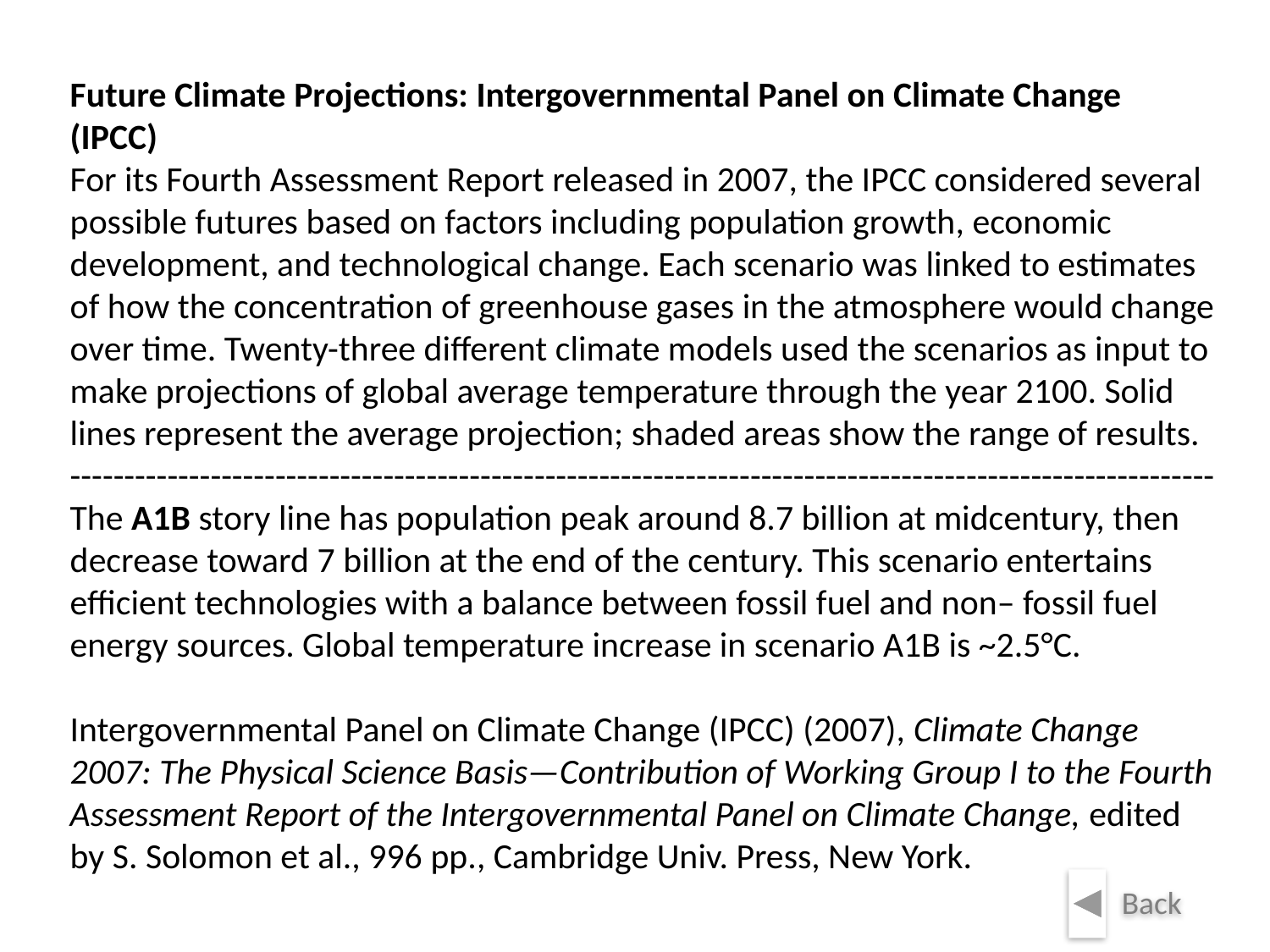

Future Climate Projections: Intergovernmental Panel on Climate Change (IPCC)
For its Fourth Assessment Report released in 2007, the IPCC considered several possible futures based on factors including population growth, economic development, and technological change. Each scenario was linked to estimates of how the concentration of greenhouse gases in the atmosphere would change over time. Twenty-three different climate models used the scenarios as input to make projections of global average temperature through the year 2100. Solid lines represent the average projection; shaded areas show the range of results.
----------------------------------------------------------------------------------------------------------
The A1B story line has population peak around 8.7 billion at midcentury, then decrease toward 7 billion at the end of the century. This scenario entertains efficient technologies with a balance between fossil fuel and non– fossil fuel energy sources. Global temperature increase in scenario A1B is ~2.5°C.

Intergovernmental Panel on Climate Change (IPCC) (2007), Climate Change 2007: The Physical Science Basis—Contribution of Working Group I to the Fourth Assessment Report of the Intergovernmental Panel on Climate Change, edited by S. Solomon et al., 996 pp., Cambridge Univ. Press, New York.

Back